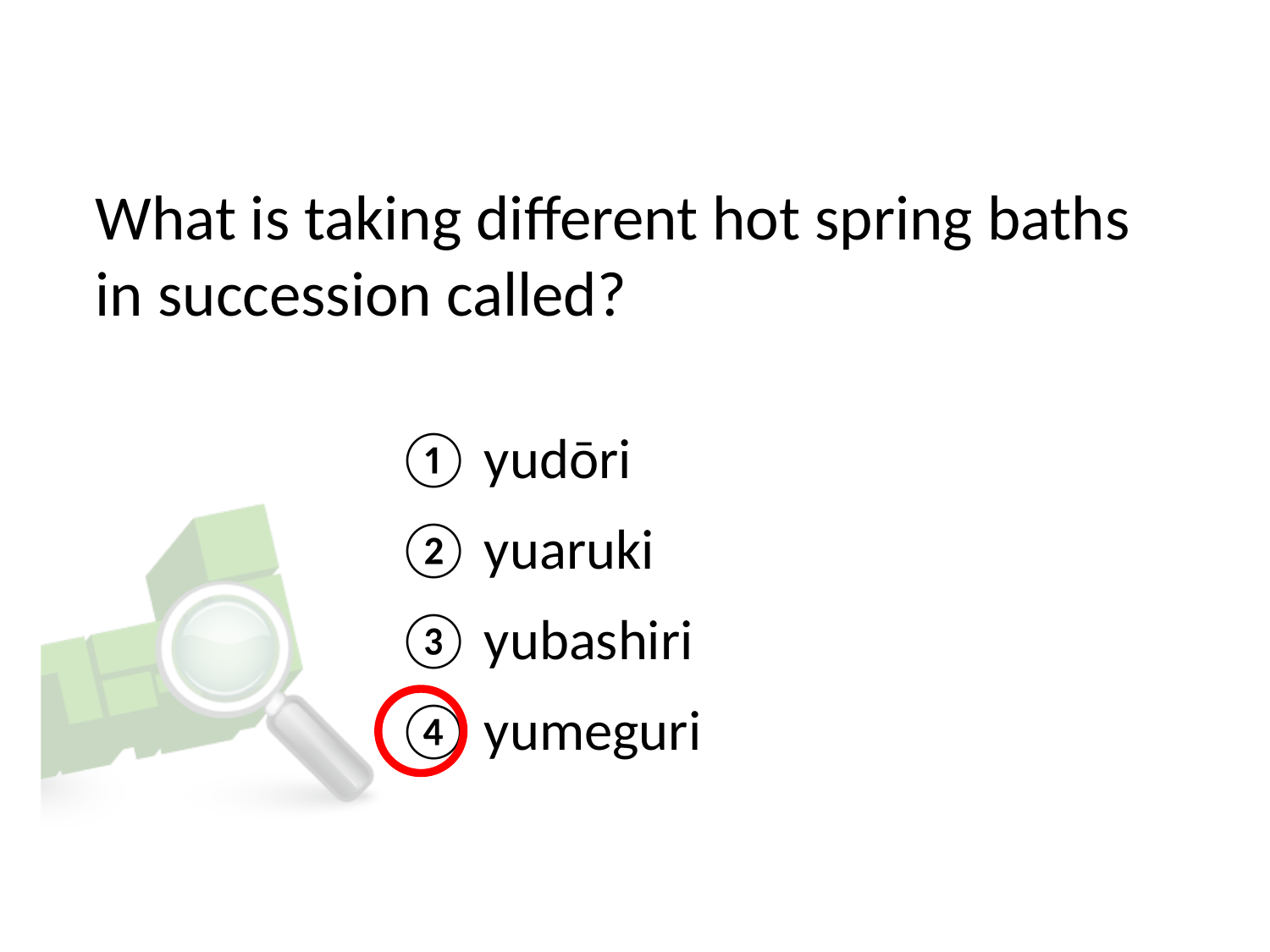

# What is taking different hot spring baths in succession called?
① yudōri
② yuaruki
③ yubashiri
④ yumeguri